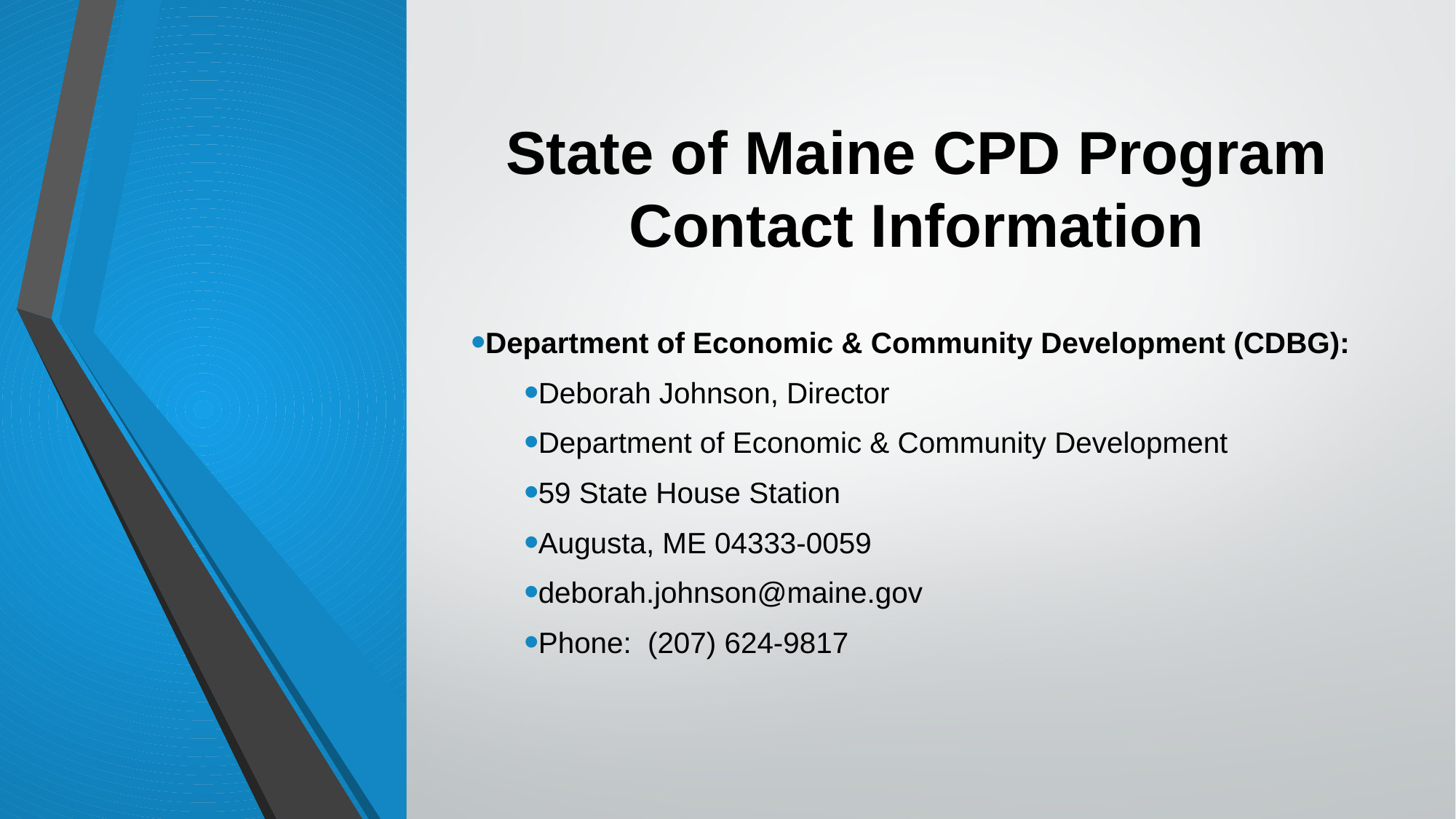

# State of Maine CPD Program Contact Information

Department of Economic & Community Development (CDBG):
Deborah Johnson, Director
Department of Economic & Community Development
59 State House Station
Augusta, ME 04333-0059
deborah.johnson@maine.gov
Phone:  (207) 624-9817